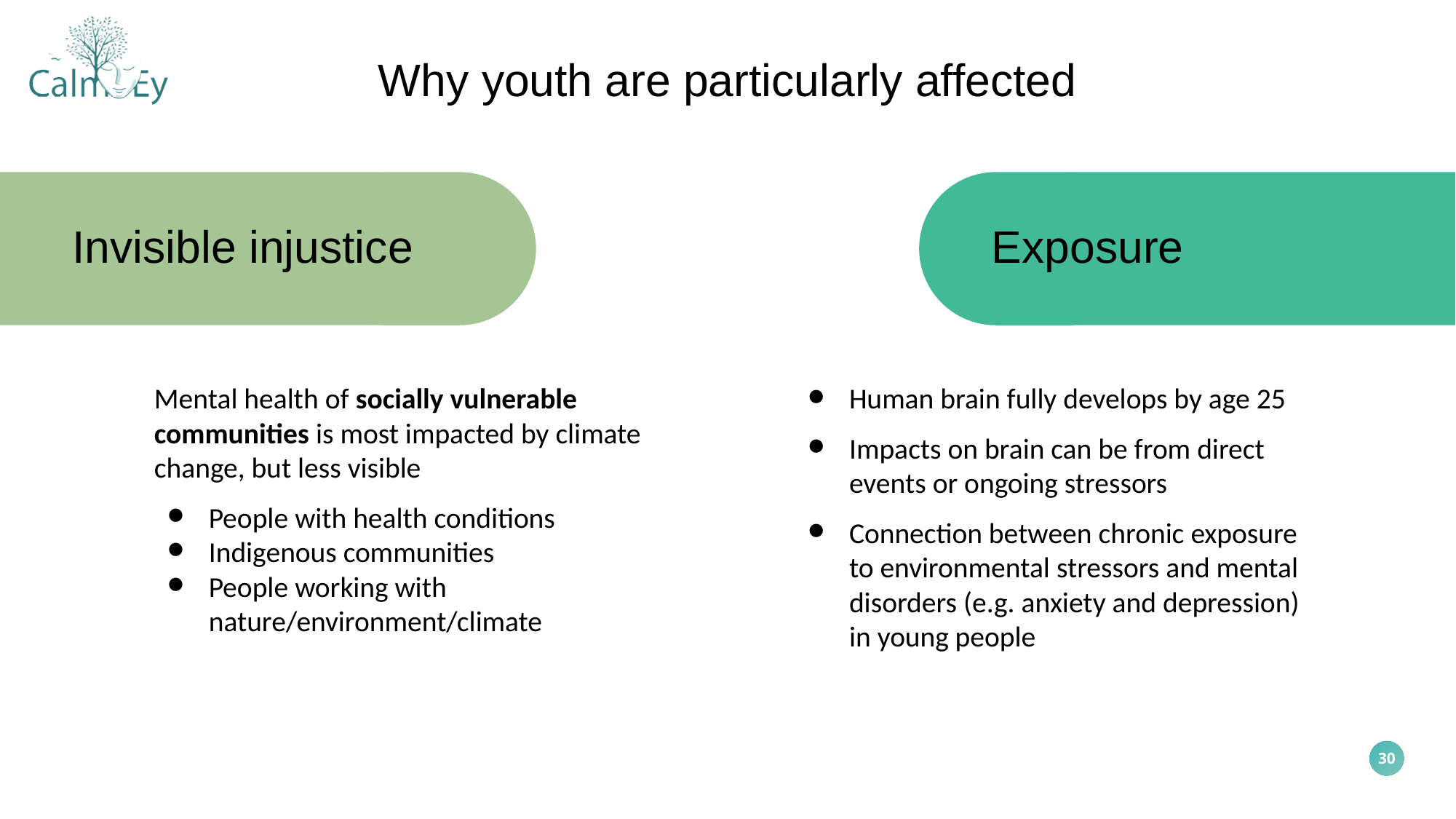

Why youth are particularly affected

Invisible injustice
Exposure
Mental health of socially vulnerable communities is most impacted by climate change, but less visible
People with health conditions
Indigenous communities
People working with nature/environment/climate
Human brain fully develops by age 25
Impacts on brain can be from direct events or ongoing stressors
Connection between chronic exposure to environmental stressors and mental disorders (e.g. anxiety and depression) in young people